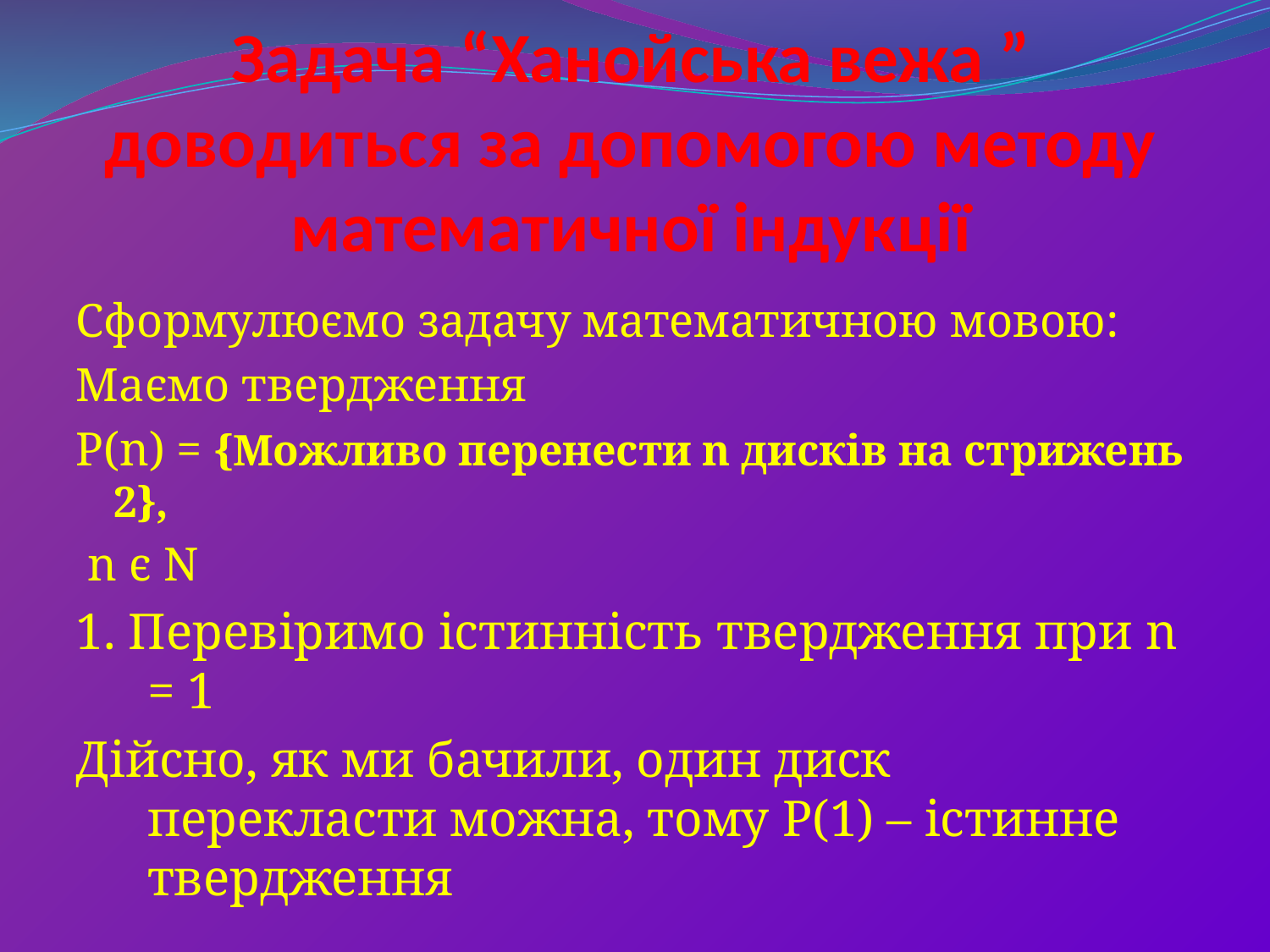

# Задача “Ханойська вежа ” доводиться за допомогою методу математичної індукції
Сформулюємо задачу математичною мовою:
Маємо твердження
P(n) = {Можливо перенести n дисків на стрижень 2},
 n є N
1. Перевіримо істинність твердження при n = 1
Дійсно, як ми бачили, один диск перекласти можна, тому P(1) – істинне твердження